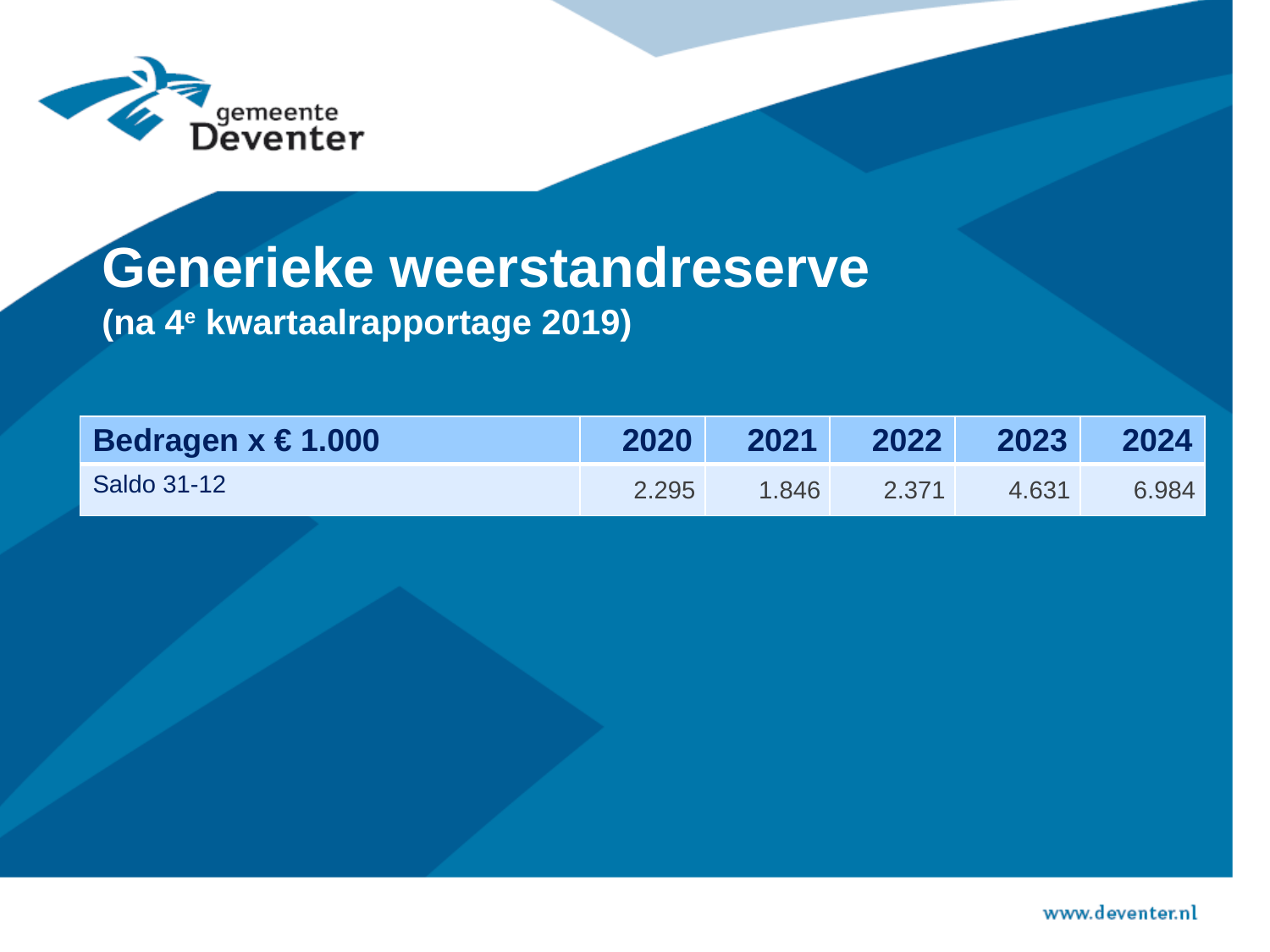

# Generieke weerstandreserve (na 4e kwartaalrapportage 2019)
| Bedragen x € 1.000 | 2020 | 2021 | 2022 | 2023 | 2024 |
| --- | --- | --- | --- | --- | --- |
| Saldo 31-12 | 2.295 | 1.846 | 2.371 | 4.631 | 6.984 |